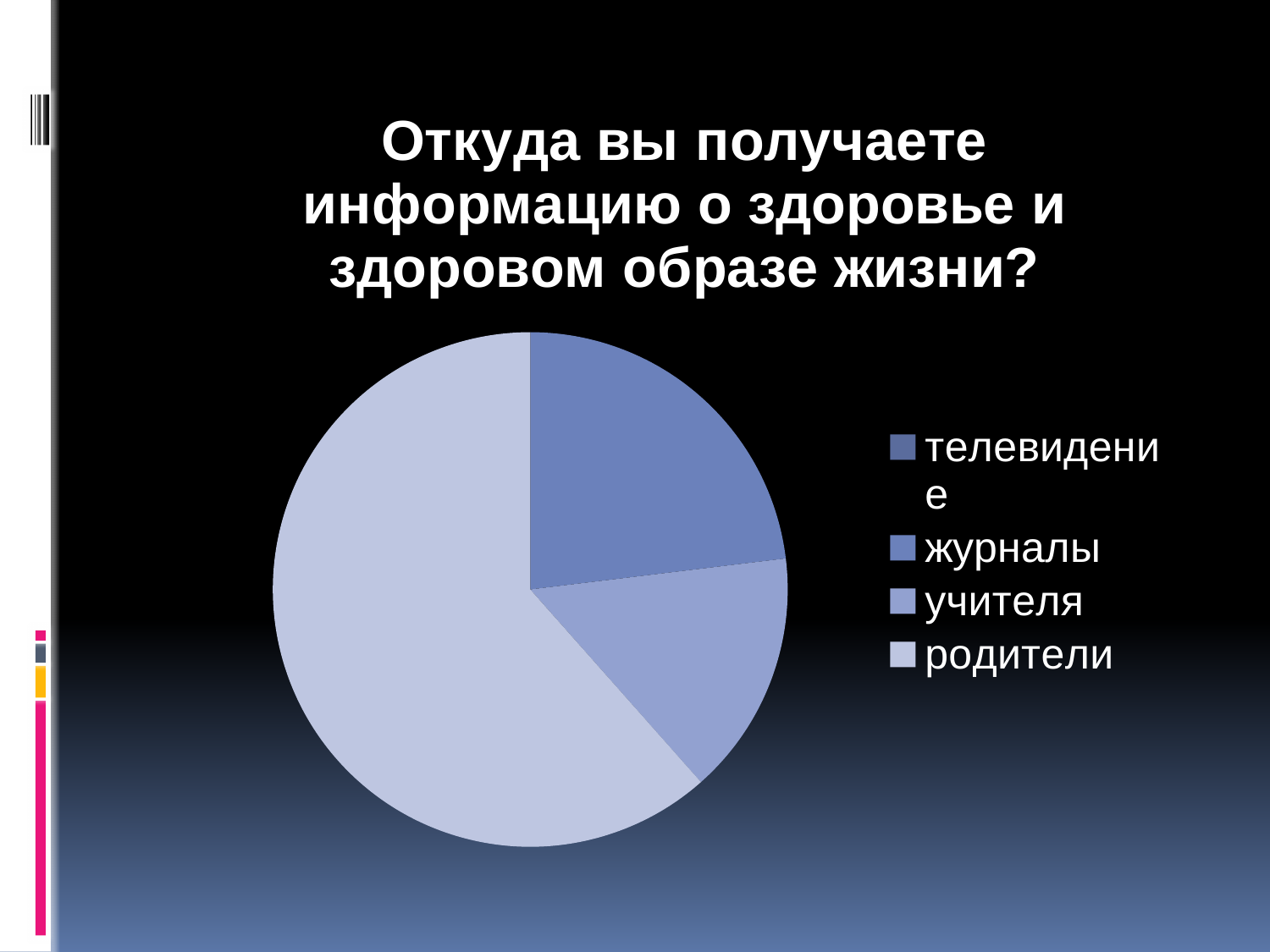

### Chart: Откуда вы получаете информацию о здоровье и здоровом образе жизни?

| Category | Откуда вы получаете информацию о здоровье и здоровом образе жизни? |
|---|---|
| телевидение | None |
| журналы | 3.0 |
| учителя | 2.0 |
| родители | 8.0 |